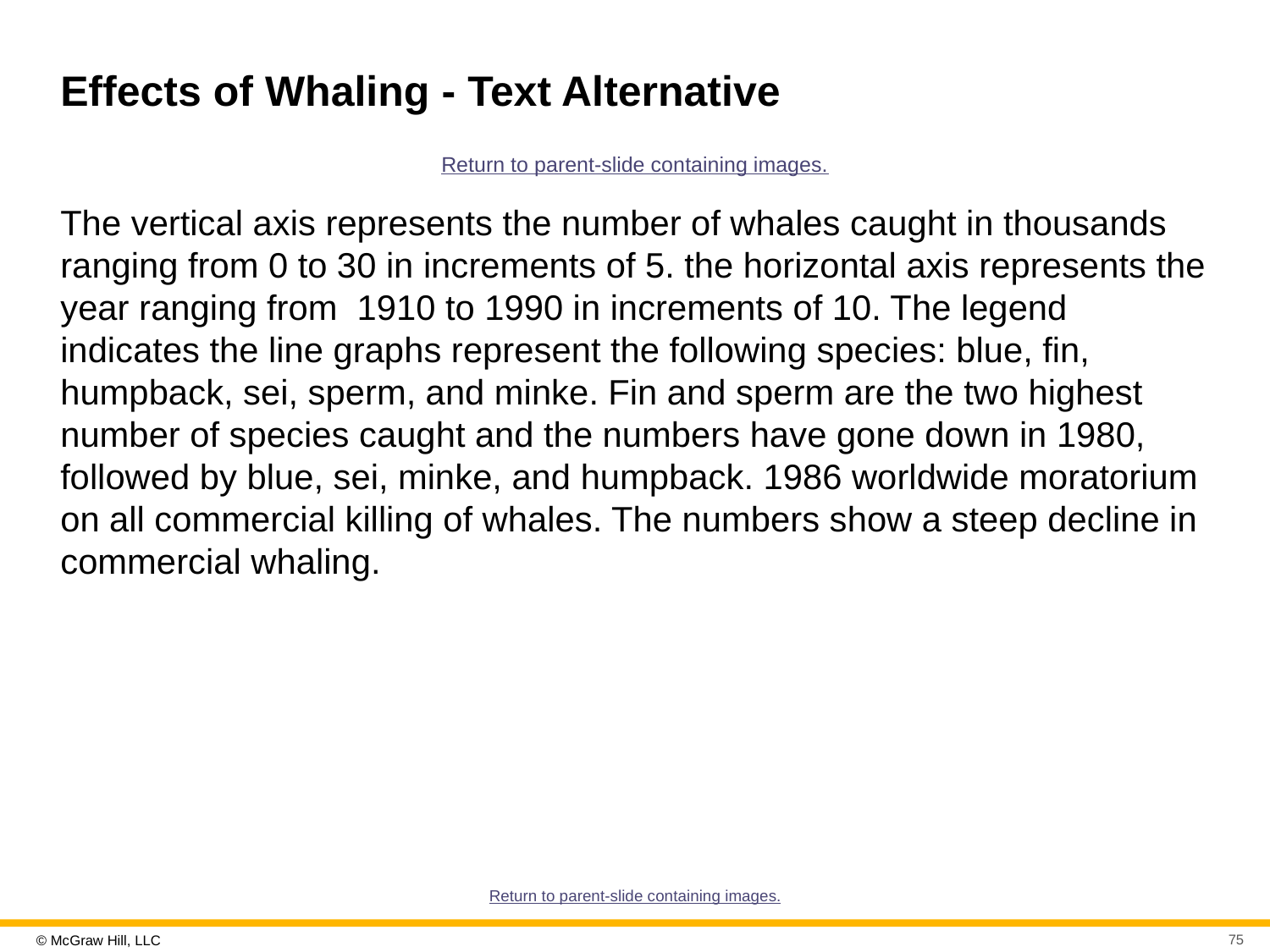

# Effects of Whaling - Text Alternative
Return to parent-slide containing images.
The vertical axis represents the number of whales caught in thousands ranging from 0 to 30 in increments of 5. the horizontal axis represents the year ranging from  1910 to 1990 in increments of 10. The legend indicates the line graphs represent the following species: blue, fin, humpback, sei, sperm, and minke. Fin and sperm are the two highest number of species caught and the numbers have gone down in 1980, followed by blue, sei, minke, and humpback. 1986 worldwide moratorium on all commercial killing of whales. The numbers show a steep decline in commercial whaling.
Return to parent-slide containing images.
75